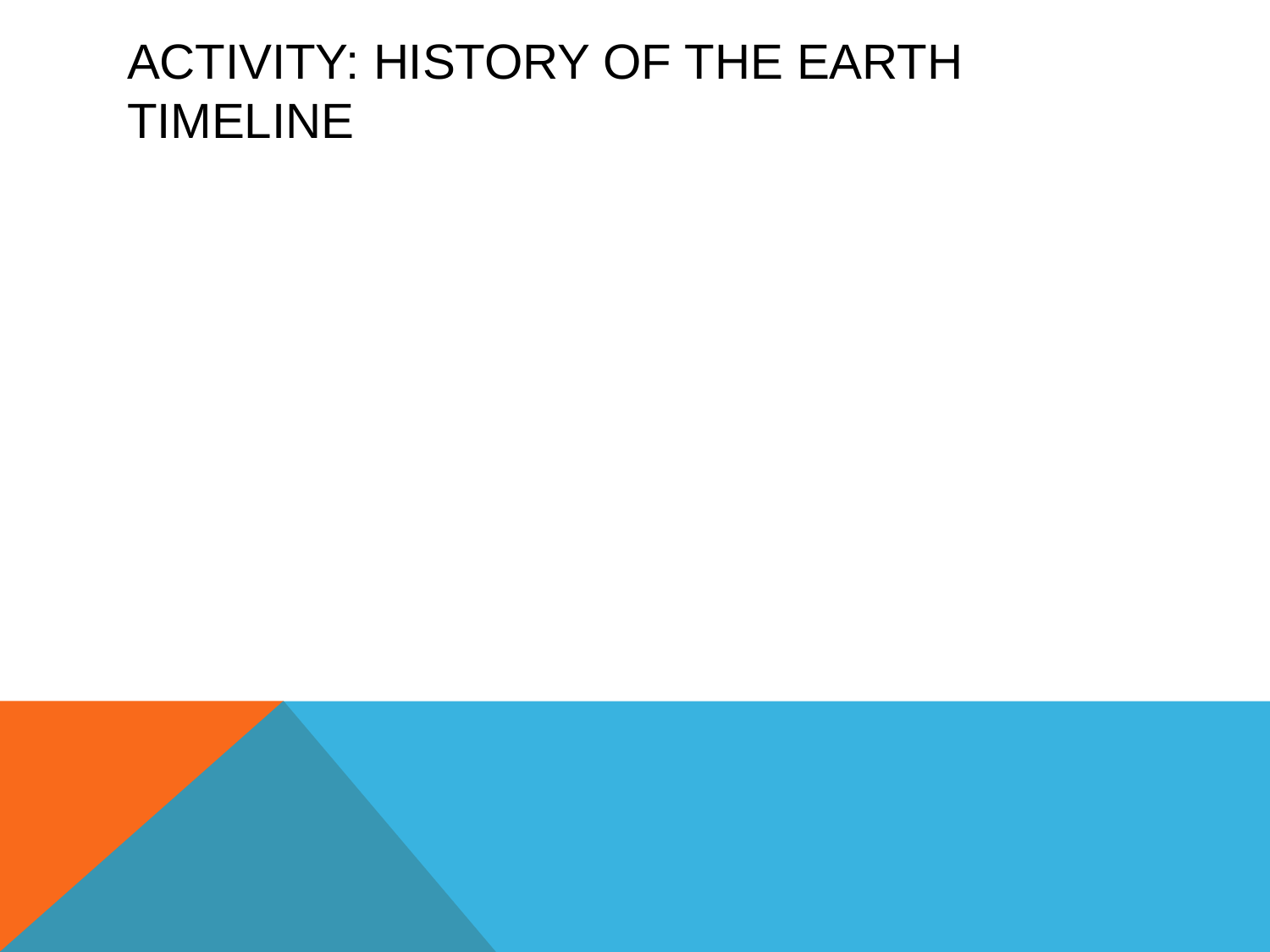

# Activity: History of the Earth Timeline